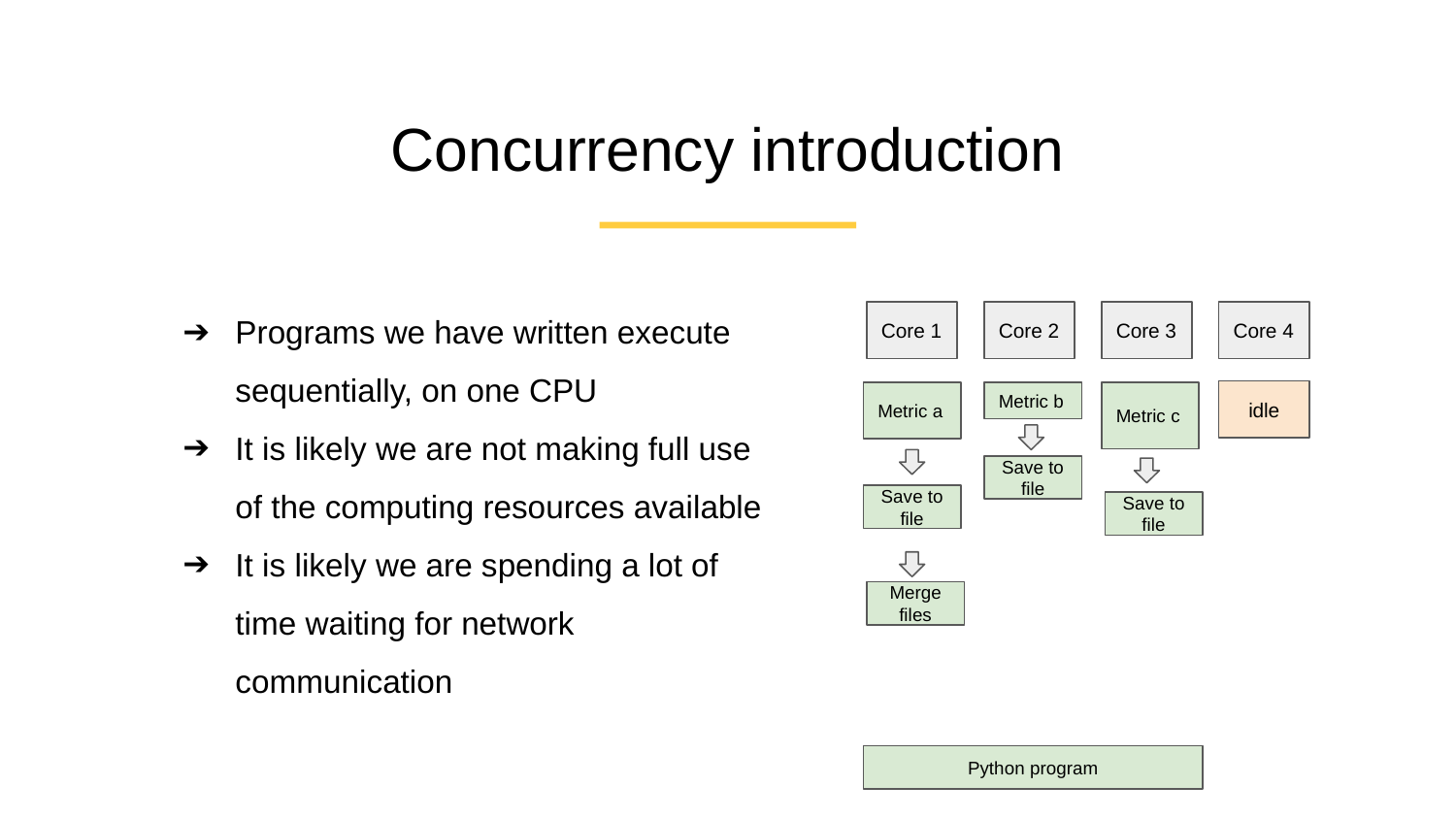

Concurrency introduction

Programs we have written execute sequentially, on one CPU
It is likely we are not making full use of the computing resources available
It is likely we are spending a lot of time waiting for network communication
Core 1
Core 2
Core 3
Core 4
idle
Metric c
Metric a
Metric b

Save to file

Save to file
Save to file

Merge files
Python program